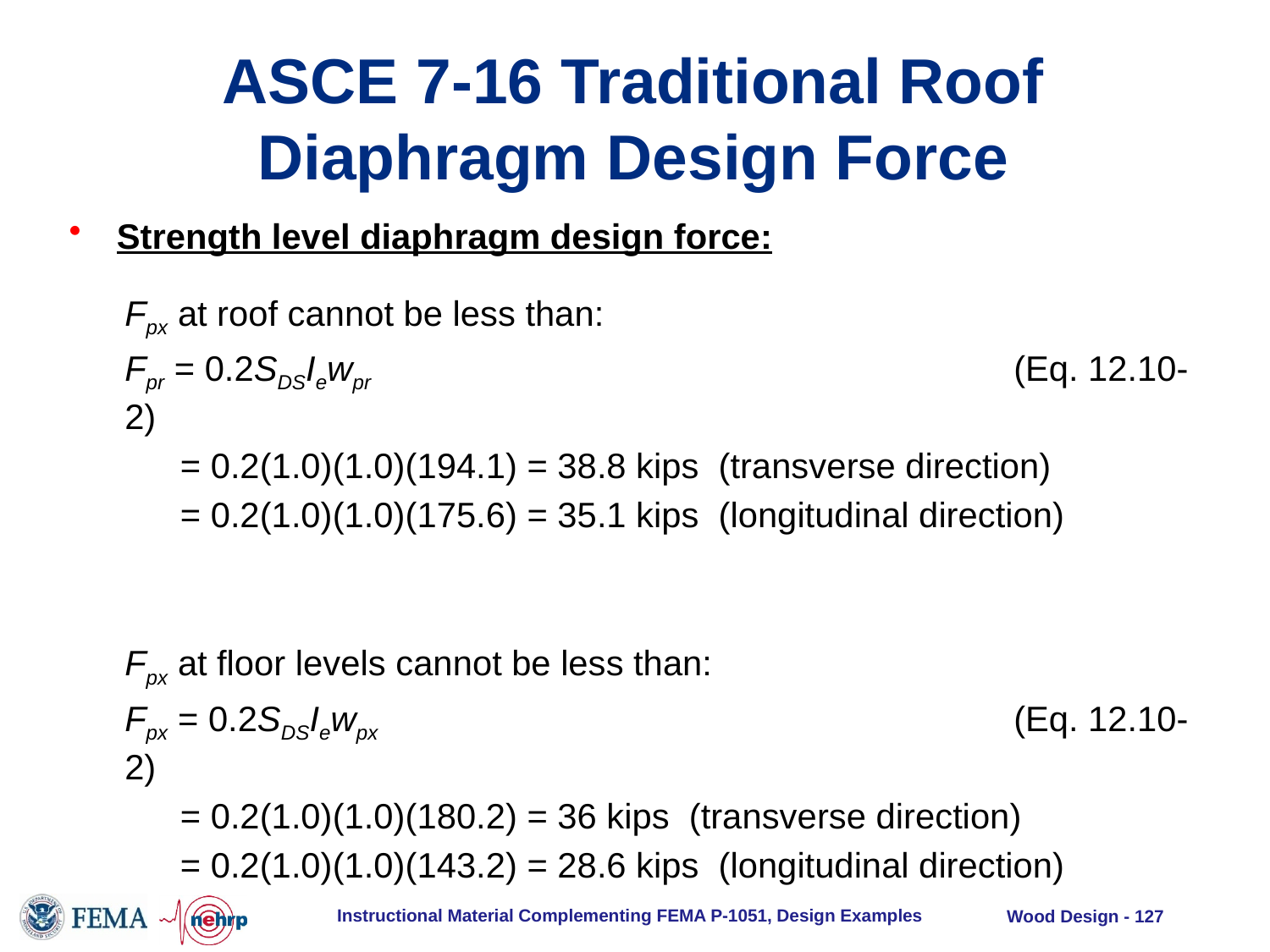

# ASCE 7-16 Traditional Roof Diaphragm Design Force
Strength level diaphragm design force:

Fpx at roof cannot be less than:
Fpr = 0.2SDSIewpr  					(Eq. 12.10-2)
= 0.2(1.0)(1.0)(194.1) = 38.8 kips  (transverse direction)
= 0.2(1.0)(1.0)(175.6) = 35.1 kips  (longitudinal direction)

Fpx at floor levels cannot be less than:
Fpx = 0.2SDSIewpx  					(Eq. 12.10-2)
= 0.2(1.0)(1.0)(180.2) = 36 kips  (transverse direction)
= 0.2(1.0)(1.0)(143.2) = 28.6 kips  (longitudinal direction)